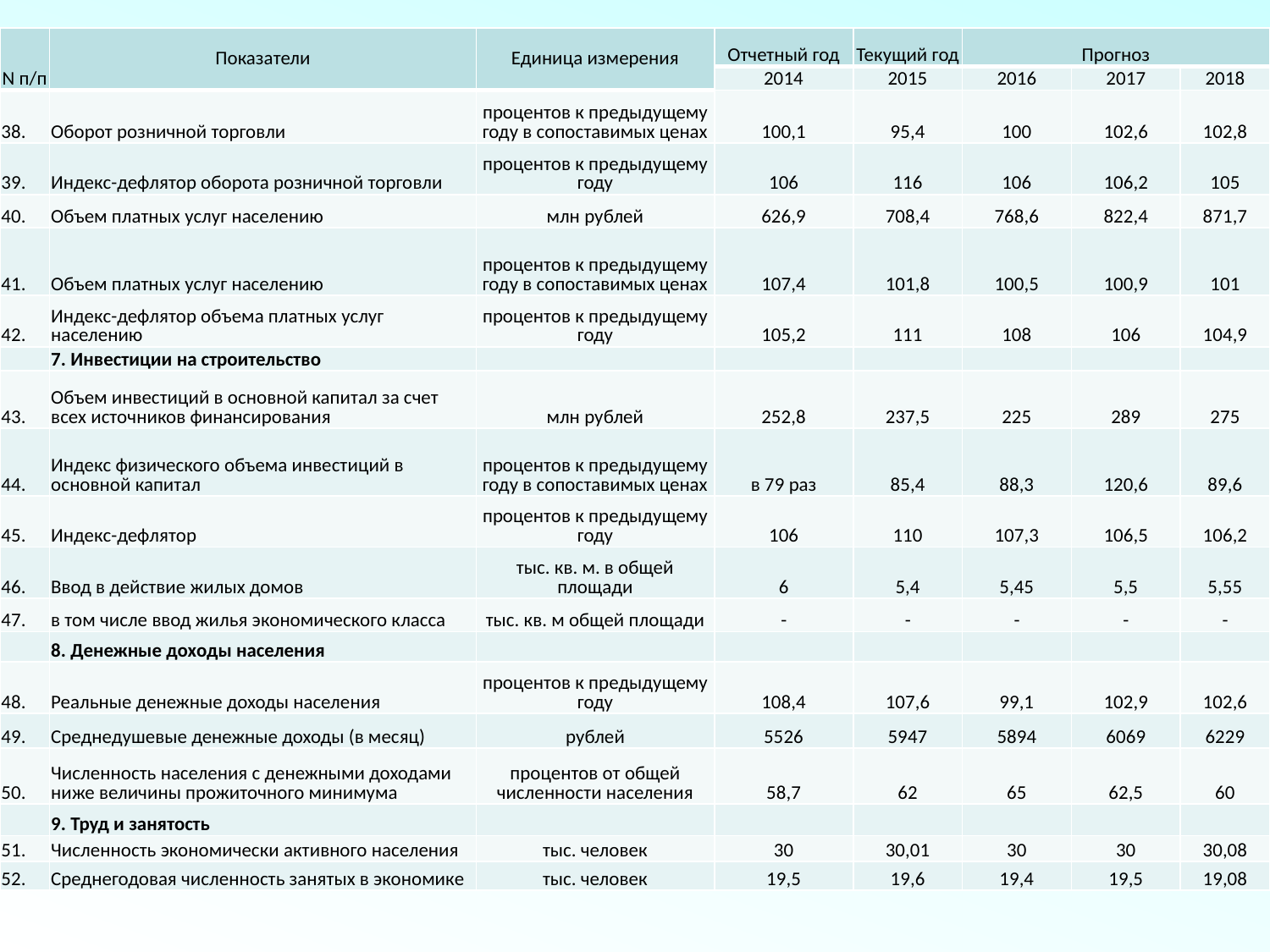

| N п/п | Показатели | Единица измерения | Отчетный год | Текущий год | Прогноз |  |  |
| --- | --- | --- | --- | --- | --- | --- | --- |
|  |  |  | 2014 | 2015 | 2016 | 2017 | 2018 |
| 38. | Оборот розничной торговли | процентов к предыдущему году в сопоставимых ценах | 100,1 | 95,4 | 100 | 102,6 | 102,8 |
| 39. | Индекс-дефлятор оборота розничной торговли | процентов к предыдущему году | 106 | 116 | 106 | 106,2 | 105 |
| 40. | Объем платных услуг населению | млн рублей | 626,9 | 708,4 | 768,6 | 822,4 | 871,7 |
| 41. | Объем платных услуг населению | процентов к предыдущему году в сопоставимых ценах | 107,4 | 101,8 | 100,5 | 100,9 | 101 |
| 42. | Индекс-дефлятор объема платных услуг населению | процентов к предыдущему году | 105,2 | 111 | 108 | 106 | 104,9 |
|  | 7. Инвестиции на строительство |  |  |  |  |  |  |
| 43. | Объем инвестиций в основной капитал за счет всех источников финансирования | млн рублей | 252,8 | 237,5 | 225 | 289 | 275 |
| 44. | Индекс физического объема инвестиций в основной капитал | процентов к предыдущему году в сопоставимых ценах | в 79 раз | 85,4 | 88,3 | 120,6 | 89,6 |
| 45. | Индекс-дефлятор | процентов к предыдущему году | 106 | 110 | 107,3 | 106,5 | 106,2 |
| 46. | Ввод в действие жилых домов | тыс. кв. м. в общей площади | 6 | 5,4 | 5,45 | 5,5 | 5,55 |
| 47. | в том числе ввод жилья экономического класса | тыс. кв. м общей площади | - | - | - | - | - |
|  | 8. Денежные доходы населения |  |  |  |  |  |  |
| 48. | Реальные денежные доходы населения | процентов к предыдущему году | 108,4 | 107,6 | 99,1 | 102,9 | 102,6 |
| 49. | Среднедушевые денежные доходы (в месяц) | рублей | 5526 | 5947 | 5894 | 6069 | 6229 |
| 50. | Численность населения с денежными доходами ниже величины прожиточного минимума | процентов от общей численности населения | 58,7 | 62 | 65 | 62,5 | 60 |
|  | 9. Труд и занятость |  |  |  |  |  |  |
| 51. | Численность экономически активного населения | тыс. человек | 30 | 30,01 | 30 | 30 | 30,08 |
| 52. | Среднегодовая численность занятых в экономике | тыс. человек | 19,5 | 19,6 | 19,4 | 19,5 | 19,08 |